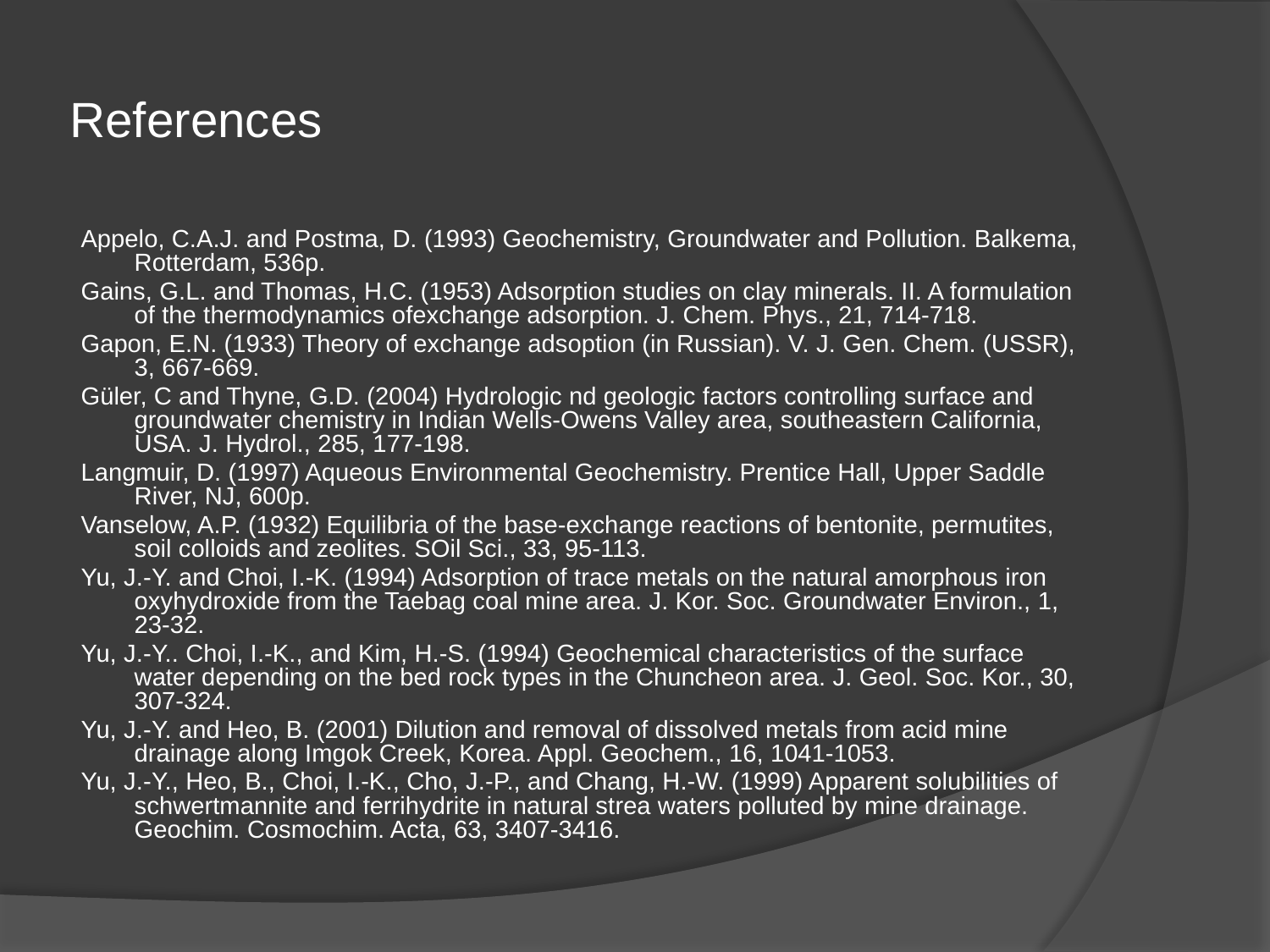

# References
Appelo, C.A.J. and Postma, D. (1993) Geochemistry, Groundwater and Pollution. Balkema, Rotterdam, 536p.
Gains, G.L. and Thomas, H.C. (1953) Adsorption studies on clay minerals. II. A formulation of the thermodynamics ofexchange adsorption. J. Chem. Phys., 21, 714-718.
Gapon, E.N. (1933) Theory of exchange adsoption (in Russian). V. J. Gen. Chem. (USSR), 3, 667-669.
Güler, C and Thyne, G.D. (2004) Hydrologic nd geologic factors controlling surface and groundwater chemistry in Indian Wells-Owens Valley area, southeastern California, USA. J. Hydrol., 285, 177-198.
Langmuir, D. (1997) Aqueous Environmental Geochemistry. Prentice Hall, Upper Saddle River, NJ, 600p.
Vanselow, A.P. (1932) Equilibria of the base-exchange reactions of bentonite, permutites, soil colloids and zeolites. SOil Sci., 33, 95-113.
Yu, J.-Y. and Choi, I.-K. (1994) Adsorption of trace metals on the natural amorphous iron oxyhydroxide from the Taebag coal mine area. J. Kor. Soc. Groundwater Environ., 1, 23-32.
Yu, J.-Y.. Choi, I.-K., and Kim, H.-S. (1994) Geochemical characteristics of the surface water depending on the bed rock types in the Chuncheon area. J. Geol. Soc. Kor., 30, 307-324.
Yu, J.-Y. and Heo, B. (2001) Dilution and removal of dissolved metals from acid mine drainage along Imgok Creek, Korea. Appl. Geochem., 16, 1041-1053.
Yu, J.-Y., Heo, B., Choi, I.-K., Cho, J.-P., and Chang, H.-W. (1999) Apparent solubilities of schwertmannite and ferrihydrite in natural strea waters polluted by mine drainage. Geochim. Cosmochim. Acta, 63, 3407-3416.